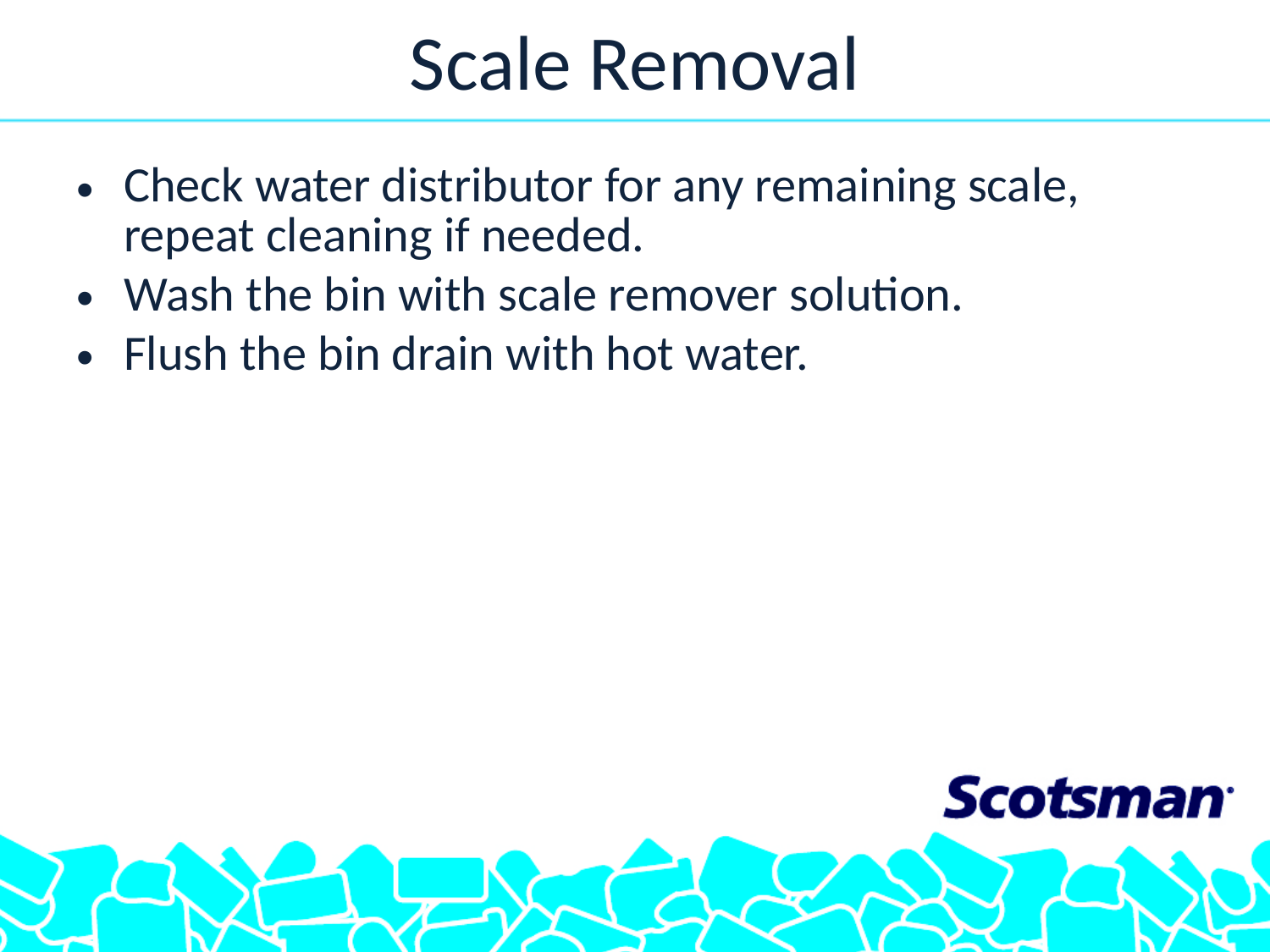

# Scale Removal
Check water distributor for any remaining scale, repeat cleaning if needed.
Wash the bin with scale remover solution.
Flush the bin drain with hot water.